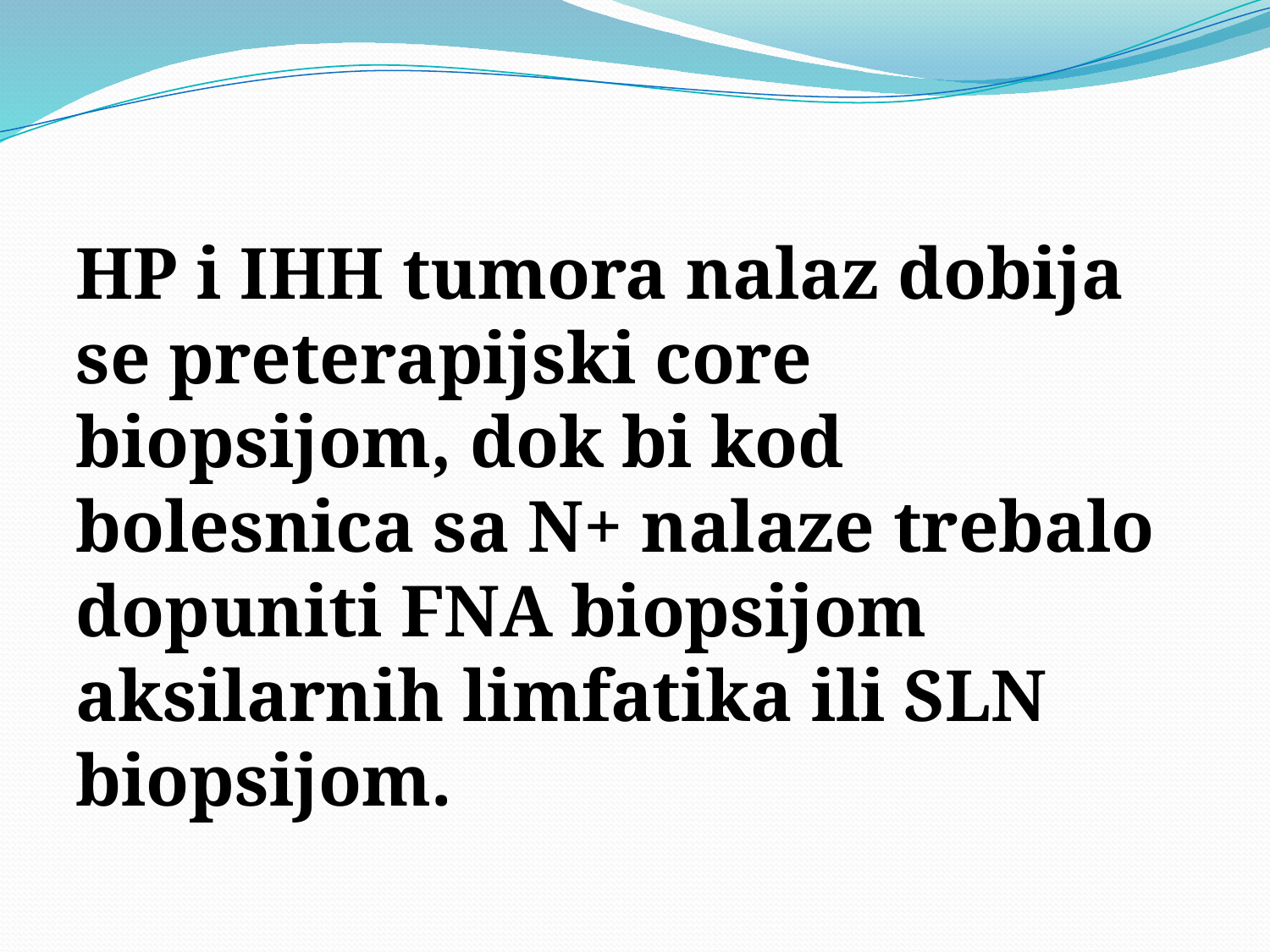

HP i IHH tumora nalaz dobija se preterapijski core biopsijom, dok bi kod bolesnica sa N+ nalaze trebalo dopuniti FNA biopsijom aksilarnih limfatika ili SLN biopsijom.